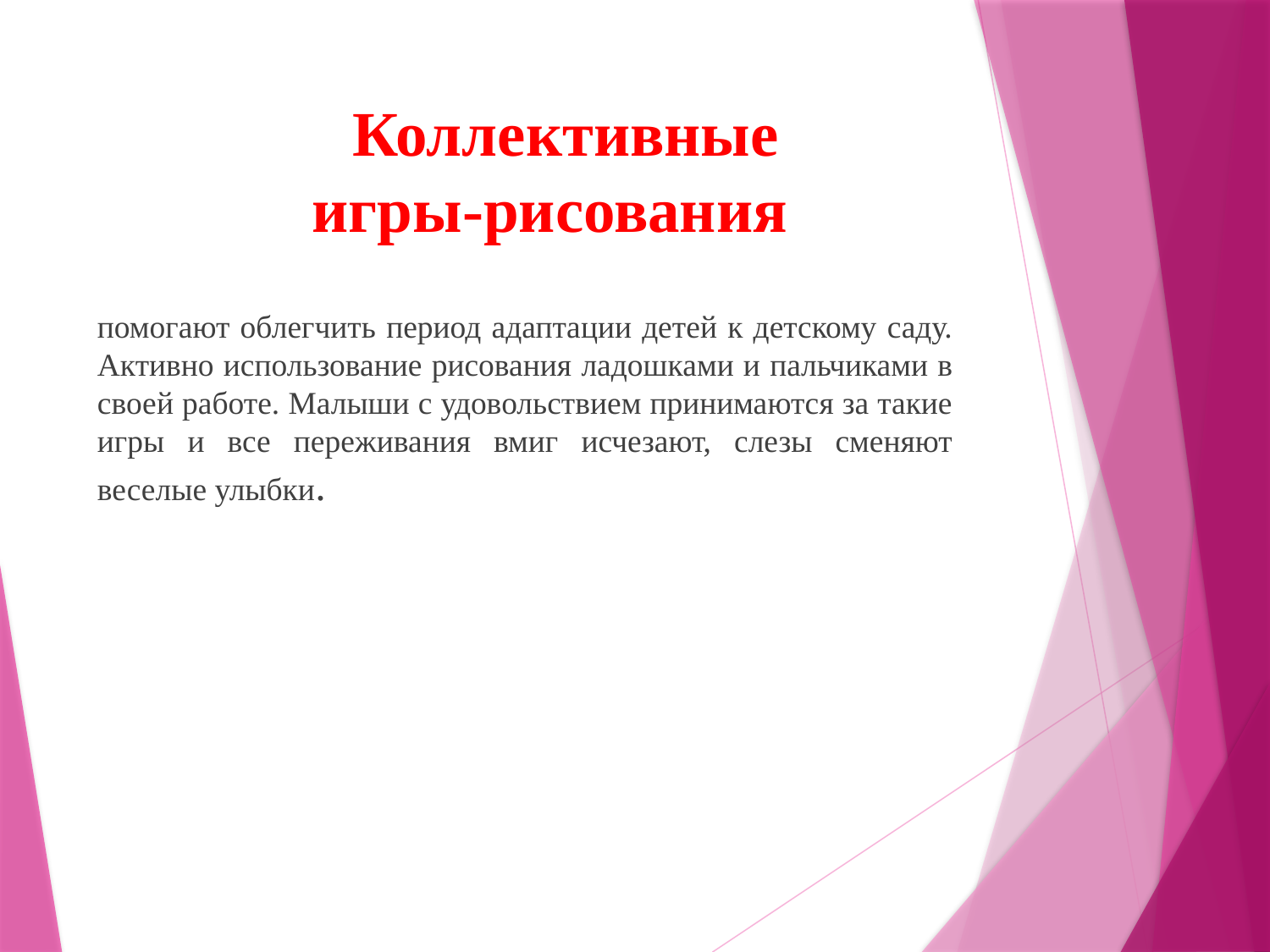

# Коллективные игры-рисования
помогают облегчить период адаптации детей к детскому саду. Активно использование рисования ладошками и пальчиками в своей работе. Малыши с удовольствием принимаются за такие игры и все переживания вмиг исчезают, слезы сменяют веселые улыбки.